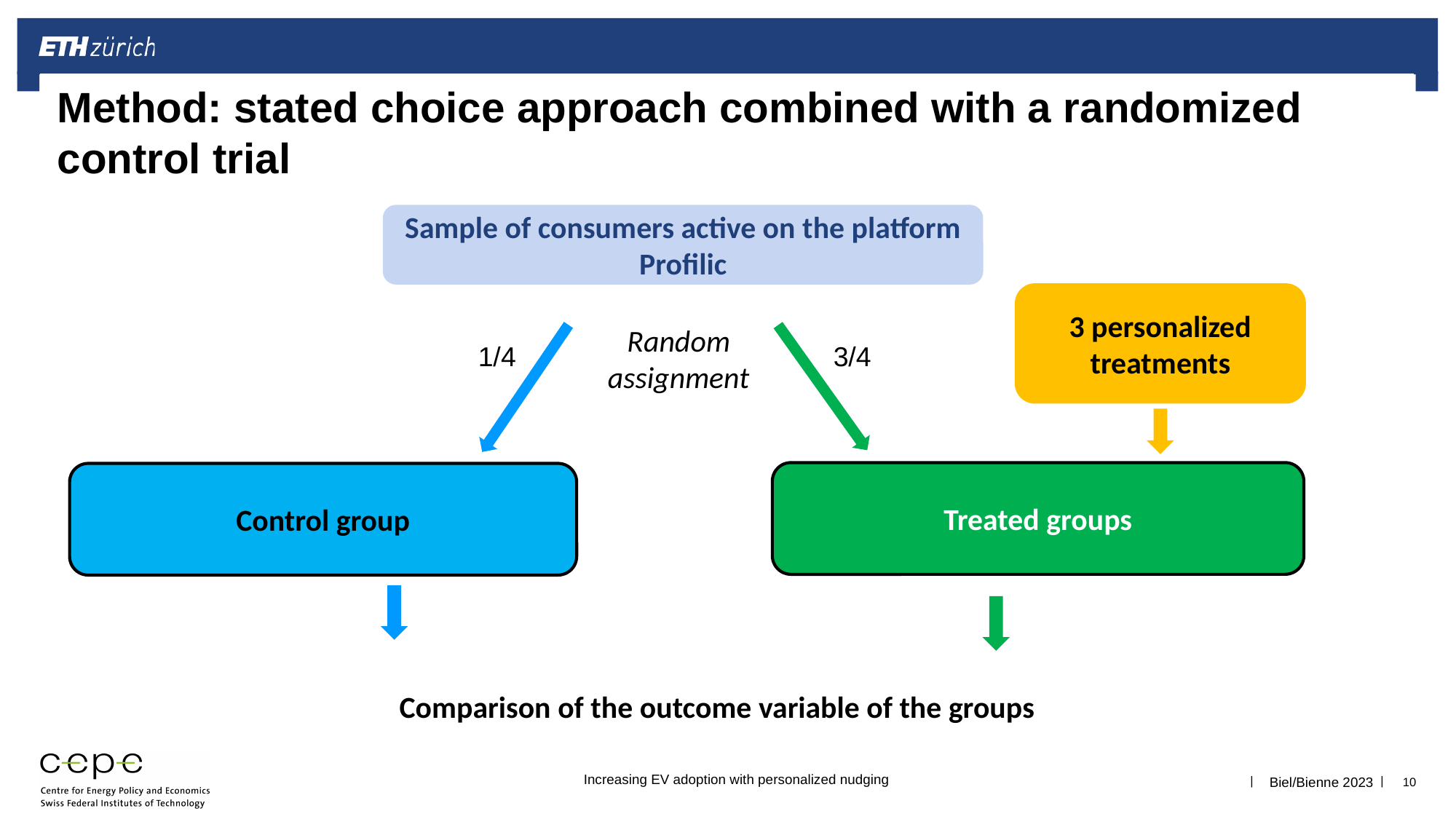

# Method: stated choice approach combined with a randomized control trial
Sample of consumers active on the platform Profilic
3 personalized treatments
Random assignment
1/4
3/4

Treated groups
Control group

Comparison of the outcome variable of the groups
Increasing EV adoption with personalized nudging
Biel/Bienne 2023